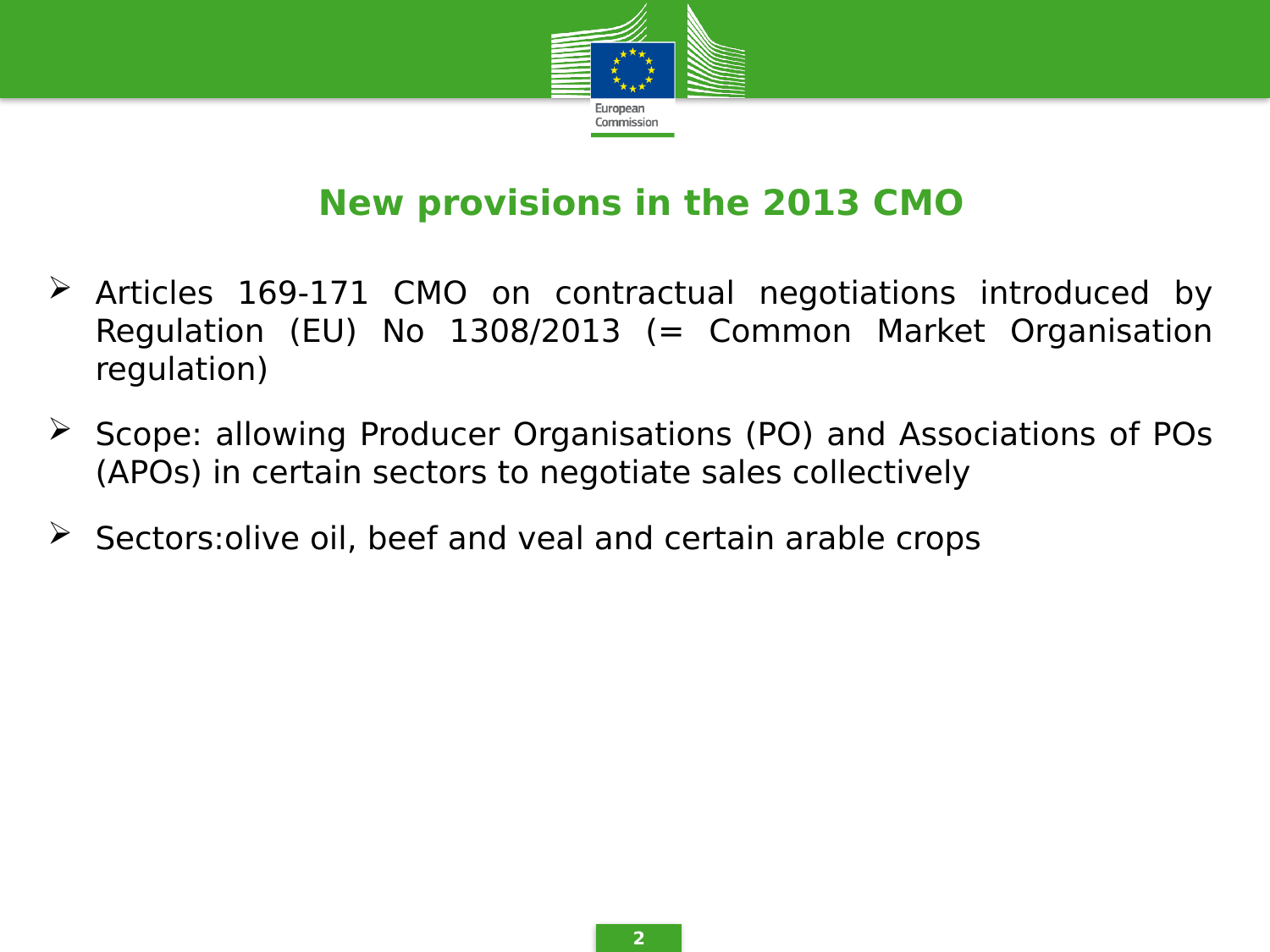

# New provisions in the 2013 CMO
Articles 169-171 CMO on contractual negotiations introduced by Regulation (EU) No 1308/2013 (= Common Market Organisation regulation)
Scope: allowing Producer Organisations (PO) and Associations of POs (APOs) in certain sectors to negotiate sales collectively
Sectors:olive oil, beef and veal and certain arable crops

2